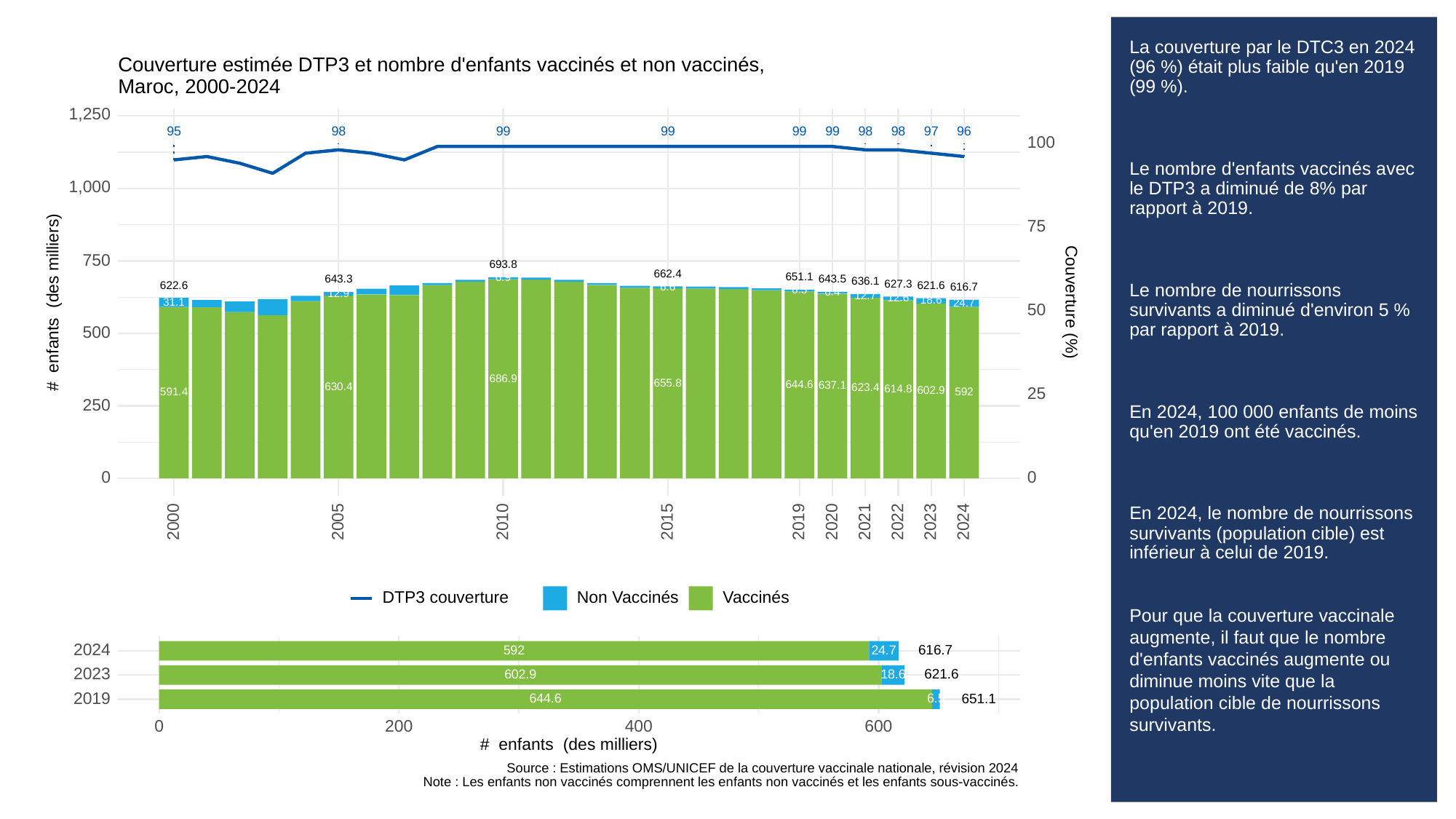

# La couverture par le DTC3 en 2024 (96 %) était plus faible qu'en 2019 (99 %).

Le nombre d'enfants vaccinés avec le DTP3 a diminué de 8% par rapport à 2019.

Le nombre de nourrissons survivants a diminué d'environ 5 % par rapport à 2019.

En 2024, 100 000 enfants de moins qu'en 2019 ont été vaccinés.

En 2024, le nombre de nourrissons survivants (population cible) est inférieur à celui de 2019.

Pour que la couverture vaccinale augmente, il faut que le nombre d'enfants vaccinés augmente ou diminue moins vite que la population cible de nourrissons survivants.

Couverture estimée DTP3 et nombre d'enfants vaccinés et non vaccinés,
Maroc, 2000-2024
1,250

95
98
99
99
99
99
98
98
97
96
100

1,000

75

750

693.8
662.4
651.1
6.9
643.5
643.3

636.1

627.3
622.6

621.6

6.6
616.7

6.5

6.4

12.9

12.7

12.6

#  enfants  (des milliers)
Couverture (%)

18.6

31.1

24.7

50

500

686.9
655.8
644.6
637.1
630.4
623.4
614.8
602.9
25
592
591.4
250

0
0

2023
2000
2005
2010
2015
2019
2020
2021
2022
2024

DTP3 couverture
Non Vaccinés
Vaccinés

2024
616.7
592
24.7

2023
621.6
602.9
18.6

2019
651.1
644.6
6.5

0
200
400
600
#  enfants  (des milliers)
Source : Estimations OMS/UNICEF de la couverture vaccinale nationale, révision 2024
Note : Les enfants non vaccinés comprennent les enfants non vaccinés et les enfants sous-vaccinés.